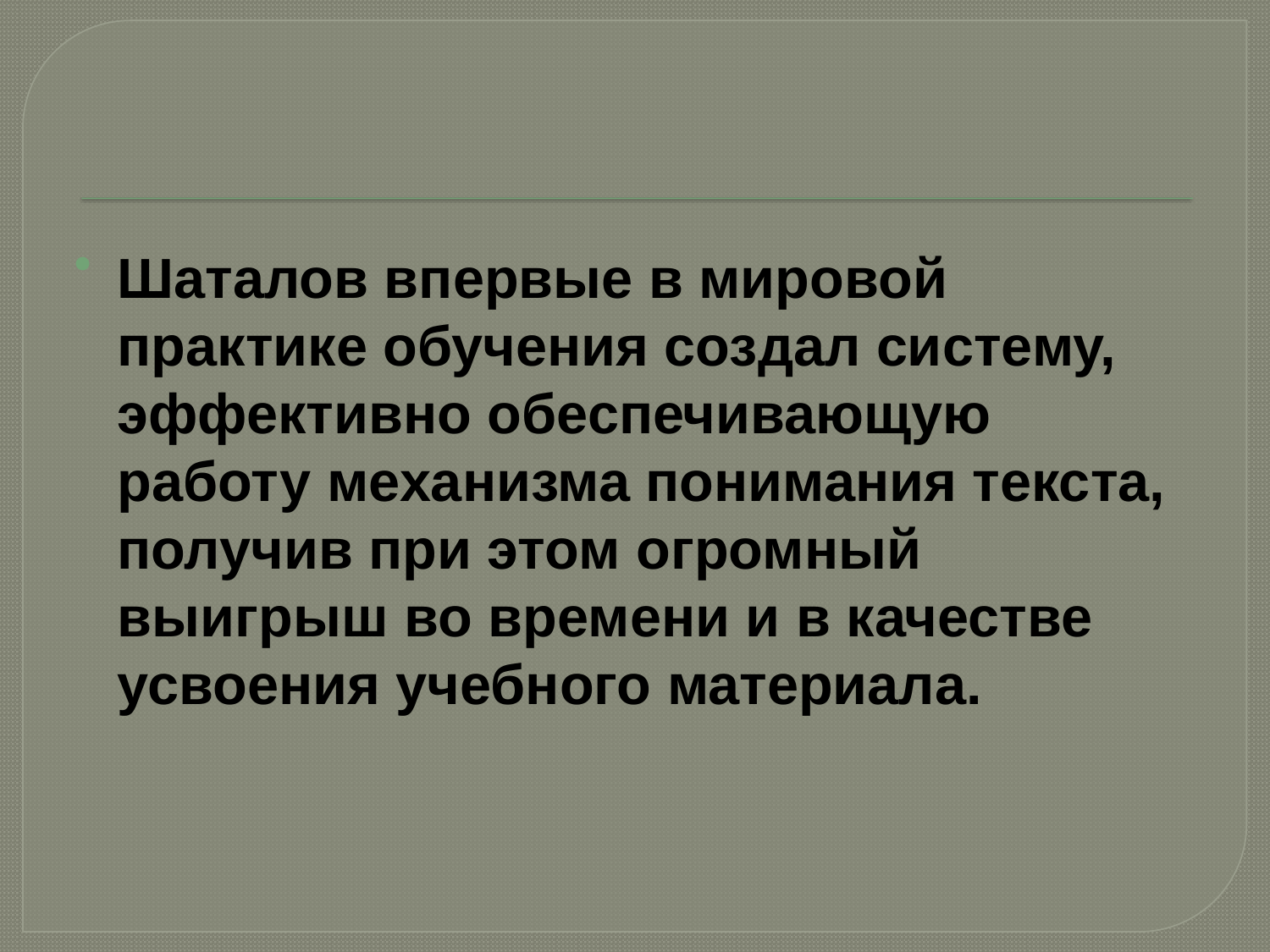

#

Шаталов впервые в мировой практике обучения создал систему, эффективно обеспечивающую работу механизма понимания текста, получив при этом огромный выигрыш во времени и в качестве усвоения учебного материала.